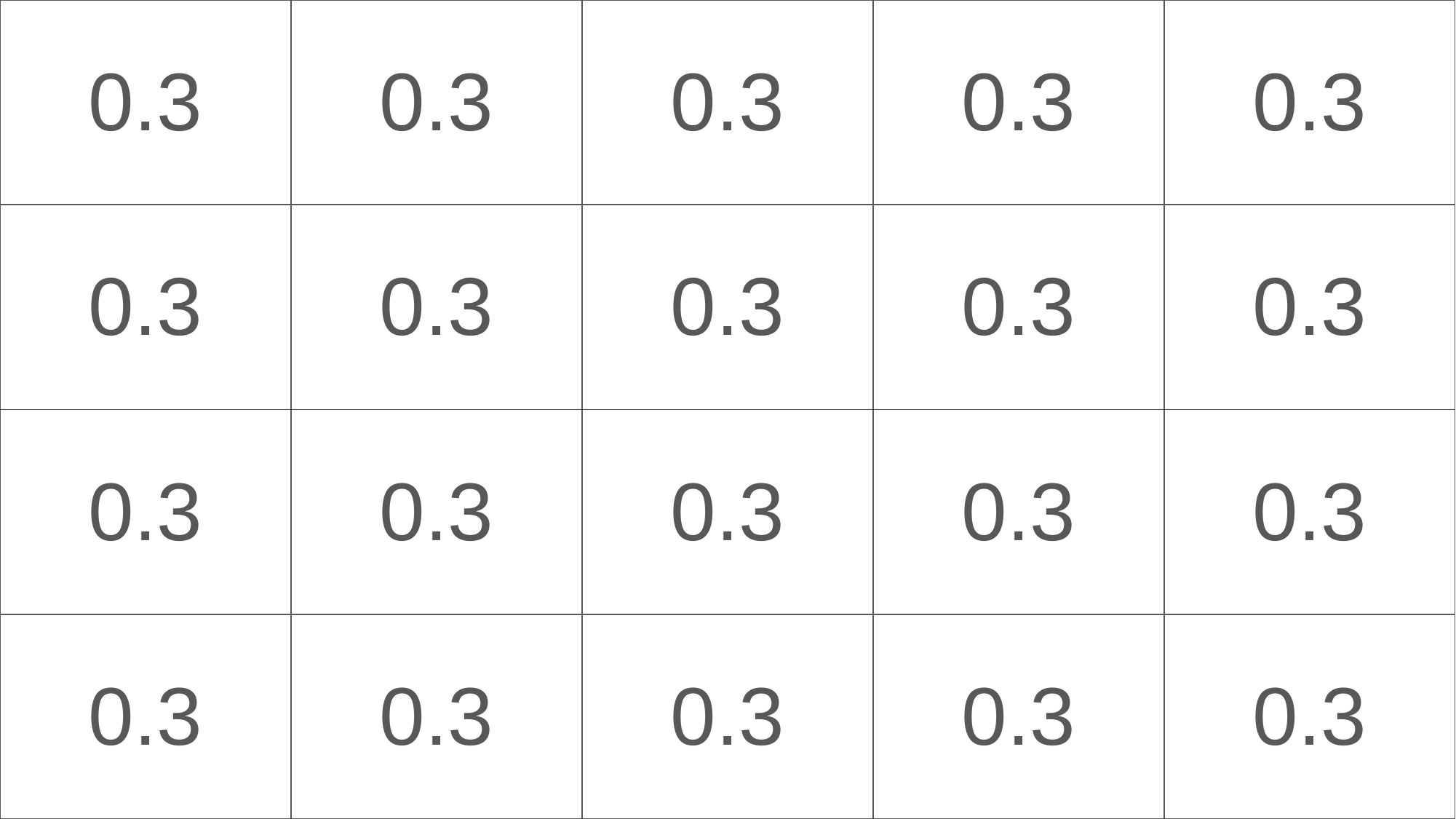

| 0.3 | 0.3 | 0.3 | 0.3 | 0.3 |
| --- | --- | --- | --- | --- |
| 0.3 | 0.3 | 0.3 | 0.3 | 0.3 |
| 0.3 | 0.3 | 0.3 | 0.3 | 0.3 |
| 0.3 | 0.3 | 0.3 | 0.3 | 0.3 |